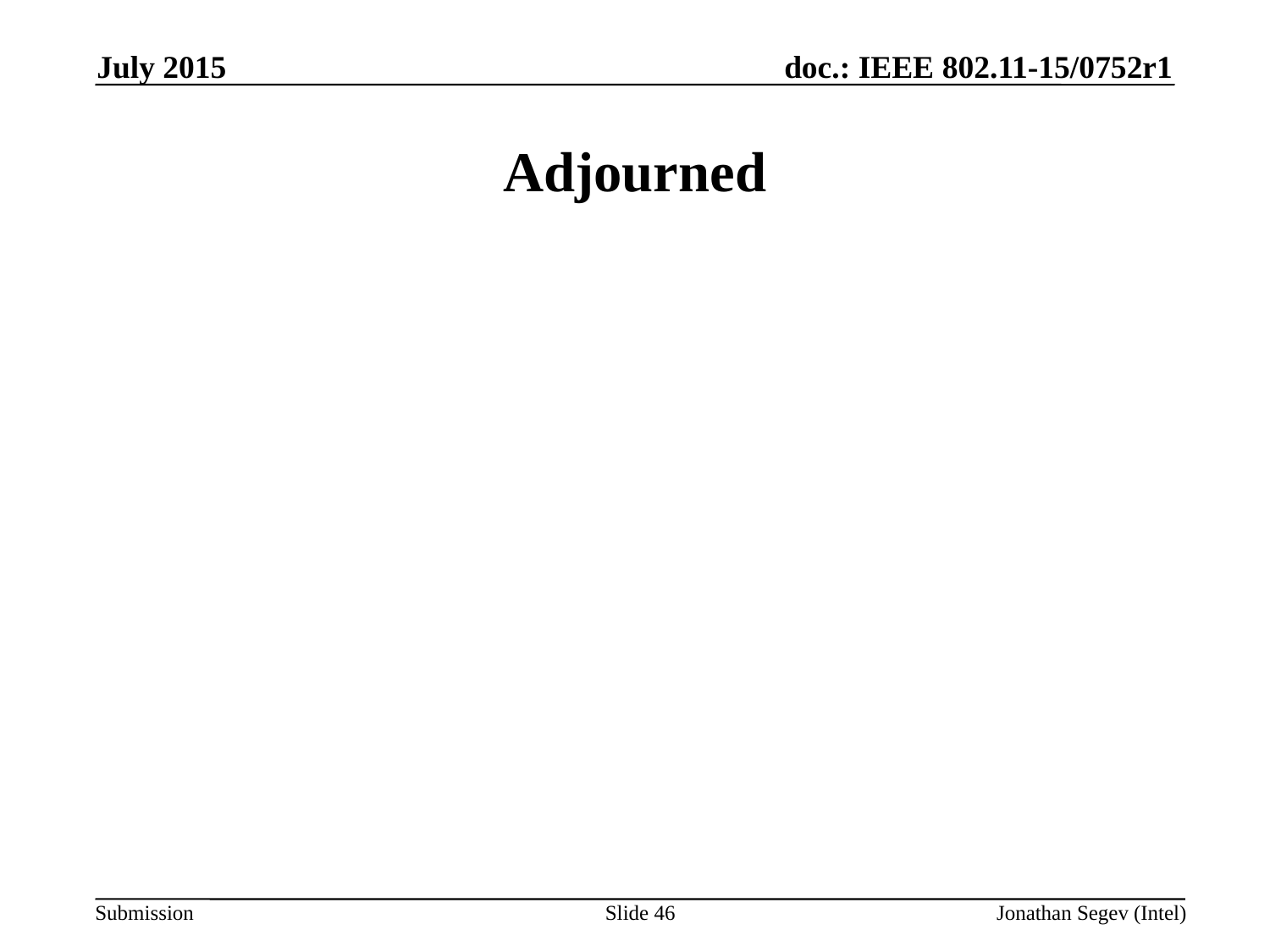

July 2015
# Adjourned

Slide 46
Jonathan Segev (Intel)